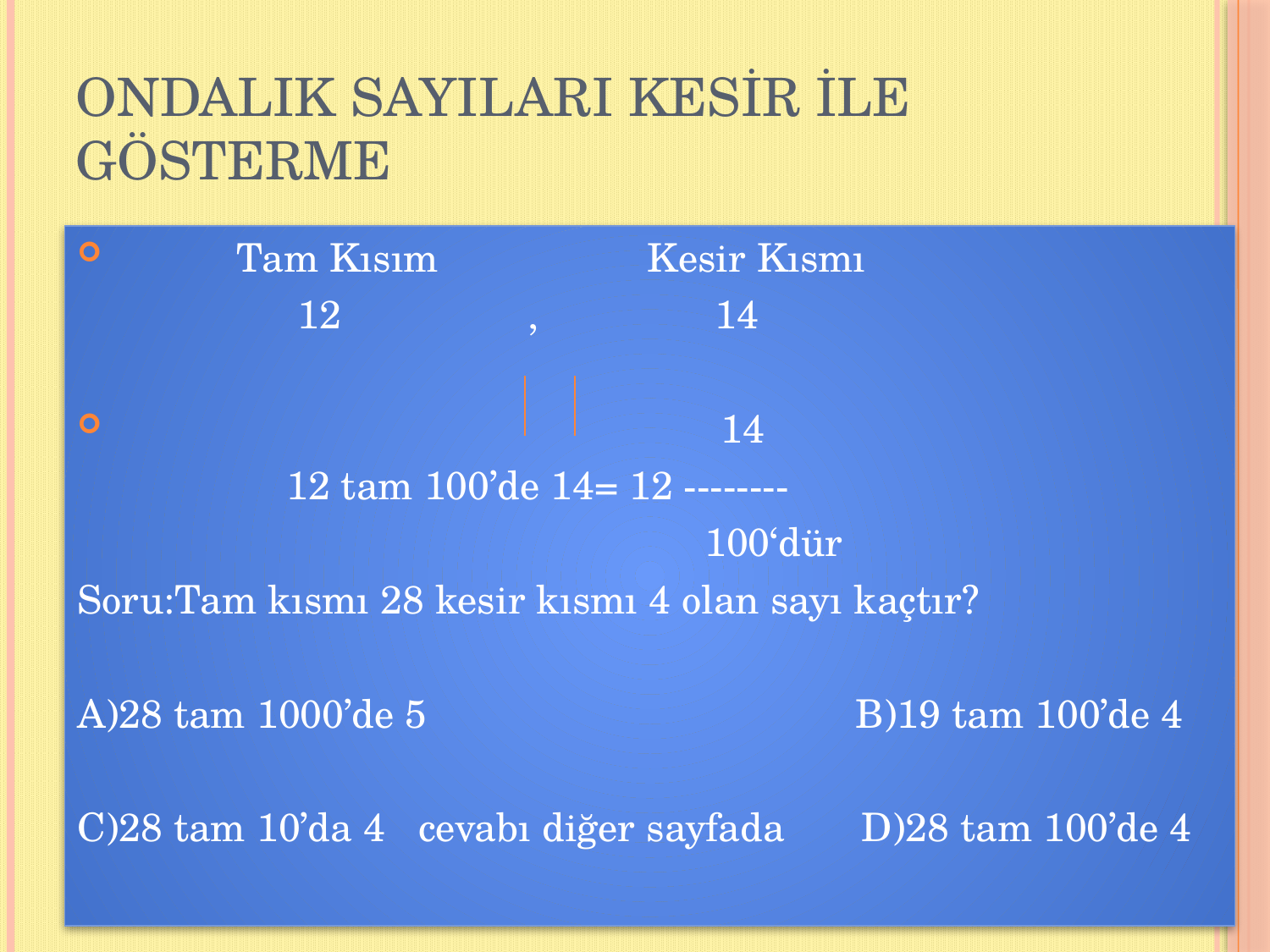

# Ondalık Sayıları Kesir ile gösterme
           Tam Kısım                   Kesir Kısmı
                    12                 ,                14

                                                       14
                   12 tam 100’de 14= 12 --------
                                                         100‘dür
Soru:Tam kısmı 28 kesir kısmı 4 olan sayı kaçtır?

A)28 tam 1000’de 5                                       B)19 tam 100’de 4

C)28 tam 10’da 4   cevabı diğer sayfada       D)28 tam 100’de 4